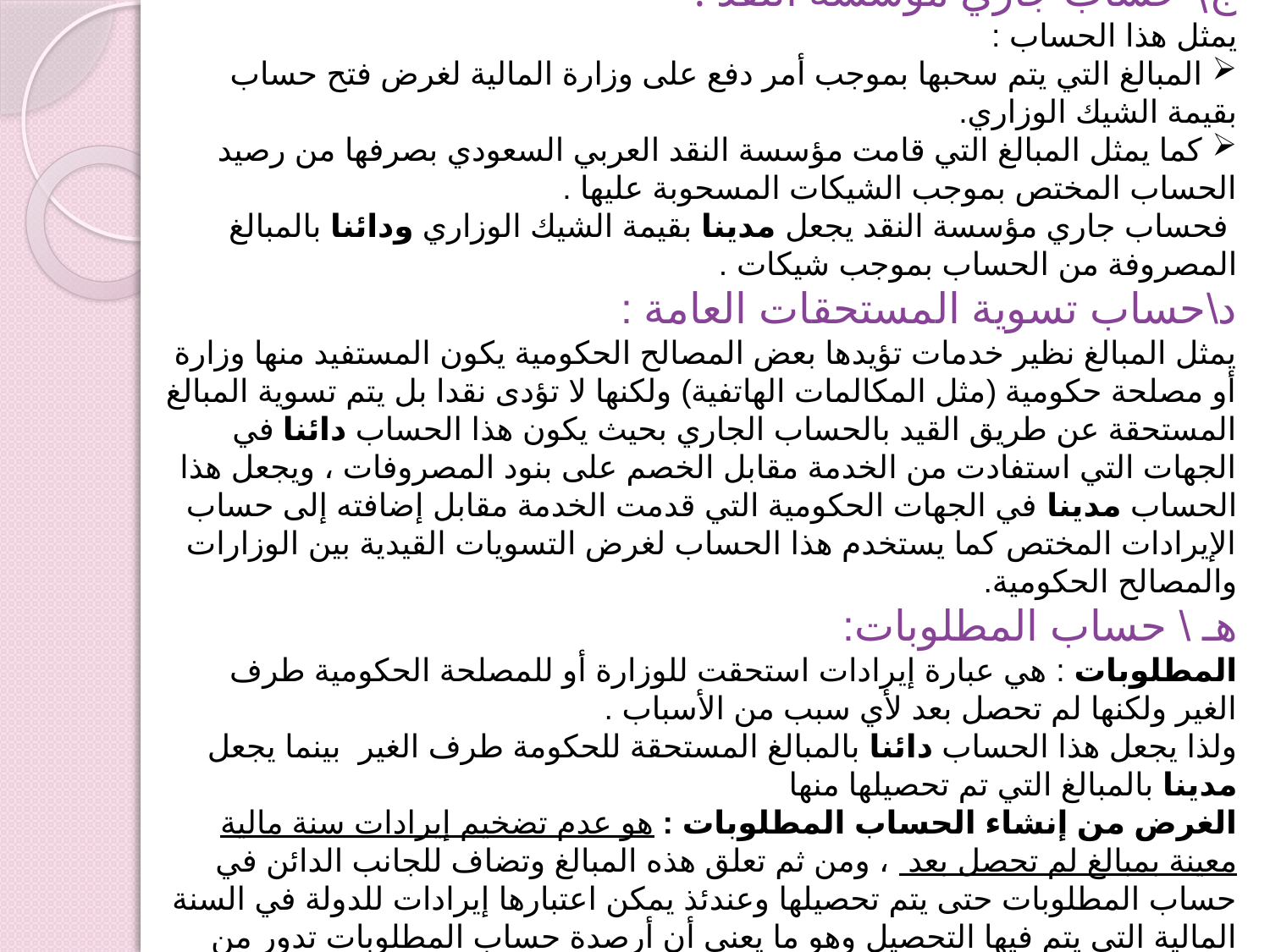

ج\ حساب جاري مؤسسة النقد :
يمثل هذا الحساب :
 المبالغ التي يتم سحبها بموجب أمر دفع على وزارة المالية لغرض فتح حساب بقيمة الشيك الوزاري.
 كما يمثل المبالغ التي قامت مؤسسة النقد العربي السعودي بصرفها من رصيد الحساب المختص بموجب الشيكات المسحوبة عليها .
 فحساب جاري مؤسسة النقد يجعل مدينا بقيمة الشيك الوزاري ودائنا بالمبالغ المصروفة من الحساب بموجب شيكات .
د\حساب تسوية المستحقات العامة :
يمثل المبالغ نظير خدمات تؤيدها بعض المصالح الحكومية يكون المستفيد منها وزارة أو مصلحة حكومية (مثل المكالمات الهاتفية) ولكنها لا تؤدى نقدا بل يتم تسوية المبالغ المستحقة عن طريق القيد بالحساب الجاري بحيث يكون هذا الحساب دائنا في الجهات التي استفادت من الخدمة مقابل الخصم على بنود المصروفات ، ويجعل هذا الحساب مدينا في الجهات الحكومية التي قدمت الخدمة مقابل إضافته إلى حساب الإيرادات المختص كما يستخدم هذا الحساب لغرض التسويات القيدية بين الوزارات والمصالح الحكومية.
هـ \ حساب المطلوبات:
المطلوبات : هي عبارة إيرادات استحقت للوزارة أو للمصلحة الحكومية طرف الغير ولكنها لم تحصل بعد لأي سبب من الأسباب .
ولذا يجعل هذا الحساب دائنا بالمبالغ المستحقة للحكومة طرف الغير  بينما يجعل مدينا بالمبالغ التي تم تحصيلها منها
الغرض من إنشاء الحساب المطلوبات : هو عدم تضخيم إيرادات سنة مالية معينة بمبالغ لم تحصل بعد  ، ومن ثم تعلق هذه المبالغ وتضاف للجانب الدائن في حساب المطلوبات حتى يتم تحصيلها وعندئذ يمكن اعتبارها إيرادات للدولة في السنة المالية التي يتم فيها التحصيل وهو ما يعني أن أرصدة حساب المطلوبات تدور من سنة إلى أخرى .